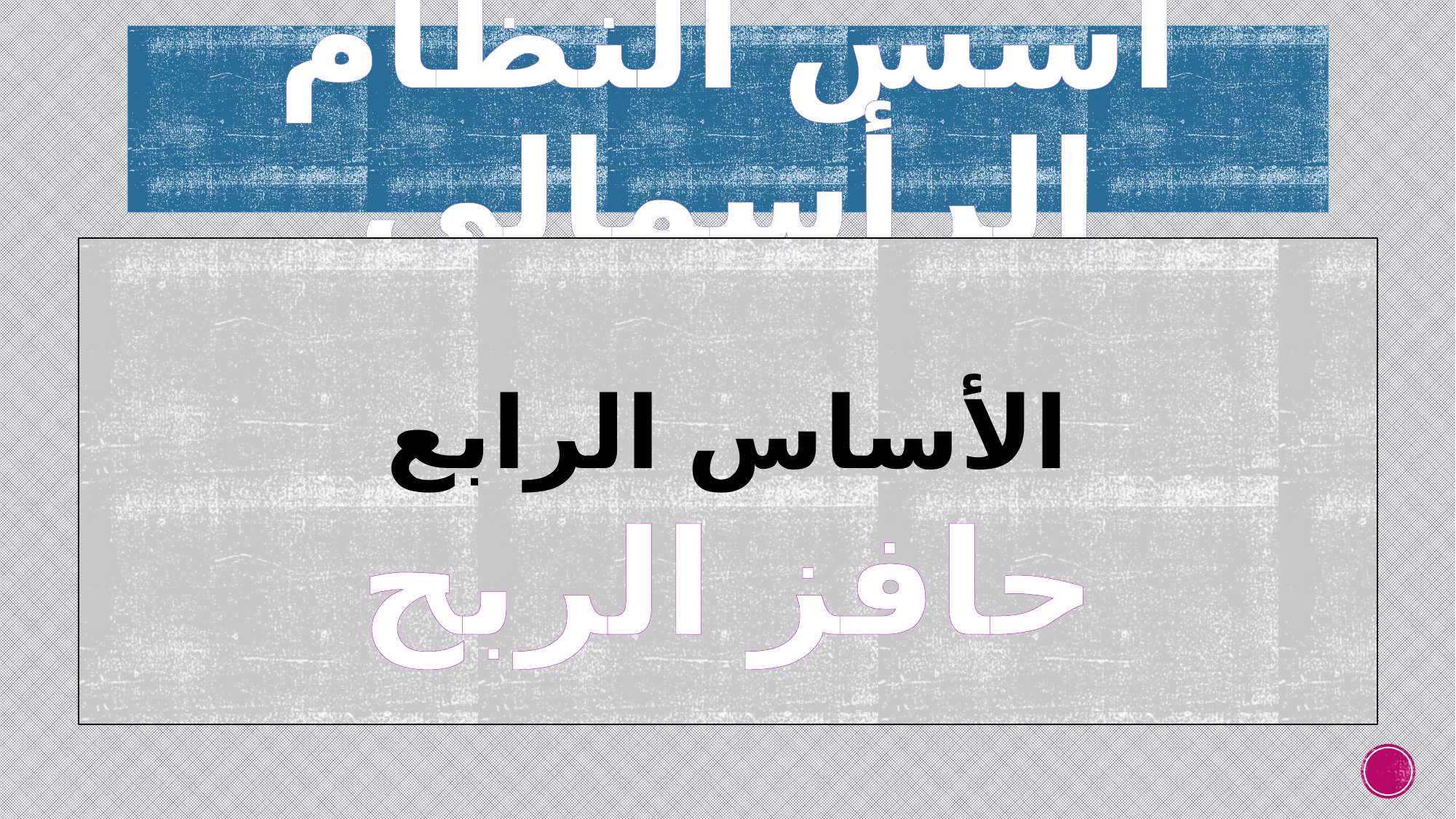

# أسس النظام الرأسمالي

الأساس الرابع
حافز الربح